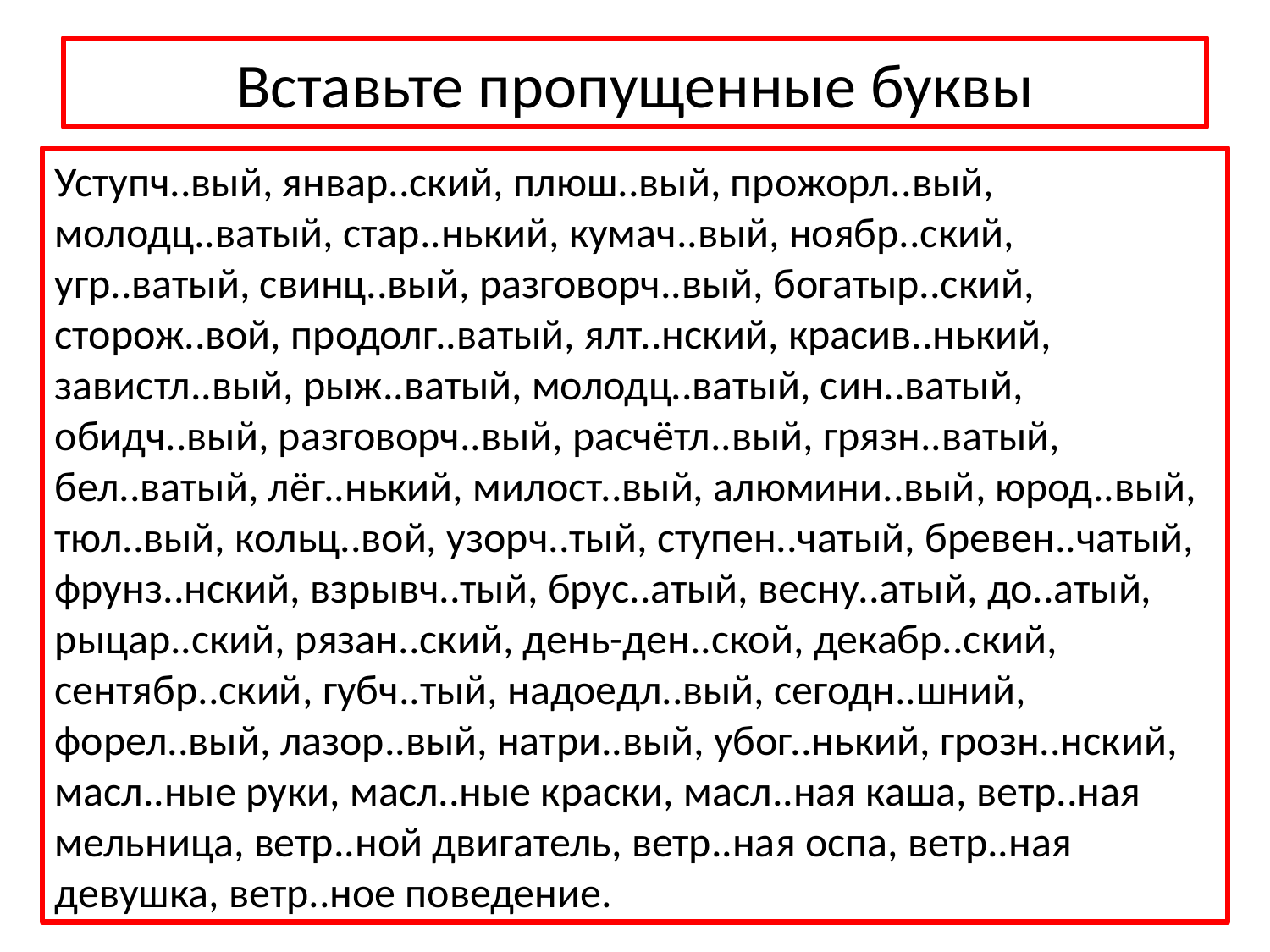

# Вставьте пропущенные буквы
Уступч..вый, январ..ский, плюш..вый, прожорл..вый, молодц..ватый, стар..нький, кумач..вый, ноябр..ский, угр..ватый, свинц..вый, разговорч..вый, богатыр..ский, сторож..вой, продолг..ватый, ялт..нский, красив..нький, завистл..вый, рыж..ватый, молодц..ватый, син..ватый, обидч..вый, разговорч..вый, расчётл..вый, грязн..ватый, бел..ватый, лёг..нький, милост..вый, алюмини..вый, юрод..вый, тюл..вый, кольц..вой, узорч..тый, ступен..чатый, бревен..чатый, фрунз..нский, взрывч..тый, брус..атый, весну..атый, до..атый, рыцар..ский, рязан..ский, день-ден..ской, декабр..ский, сентябр..ский, губч..тый, надоедл..вый, сегодн..шний, форел..вый, лазор..вый, натри..вый, убог..нький, грозн..нский, масл..ные руки, масл..ные краски, масл..ная каша, ветр..ная мельница, ветр..ной двигатель, ветр..ная оспа, ветр..ная девушка, ветр..ное поведение.